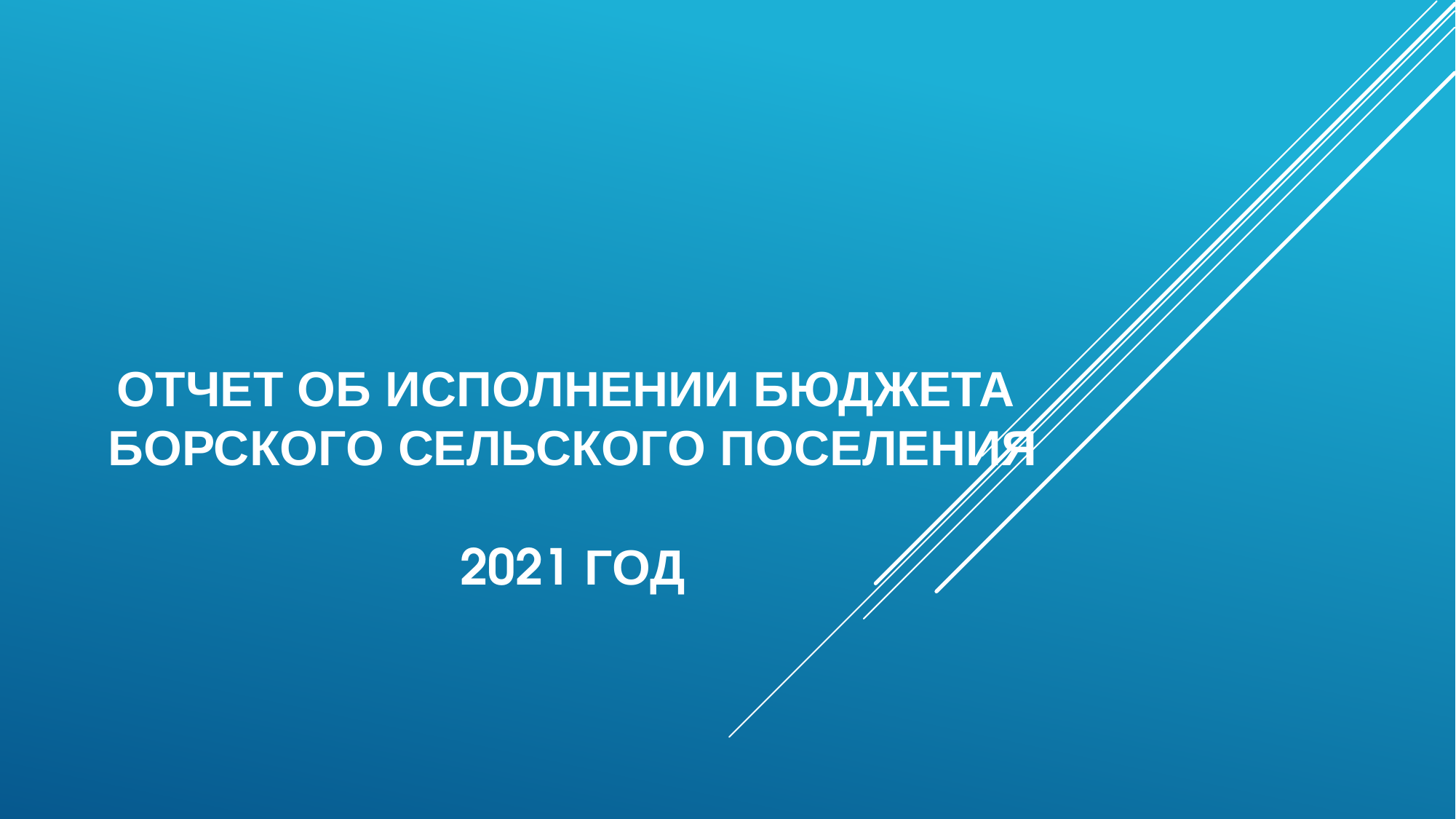

# Отчет об исполнении бюджета Борского сельского поселения 2021 год